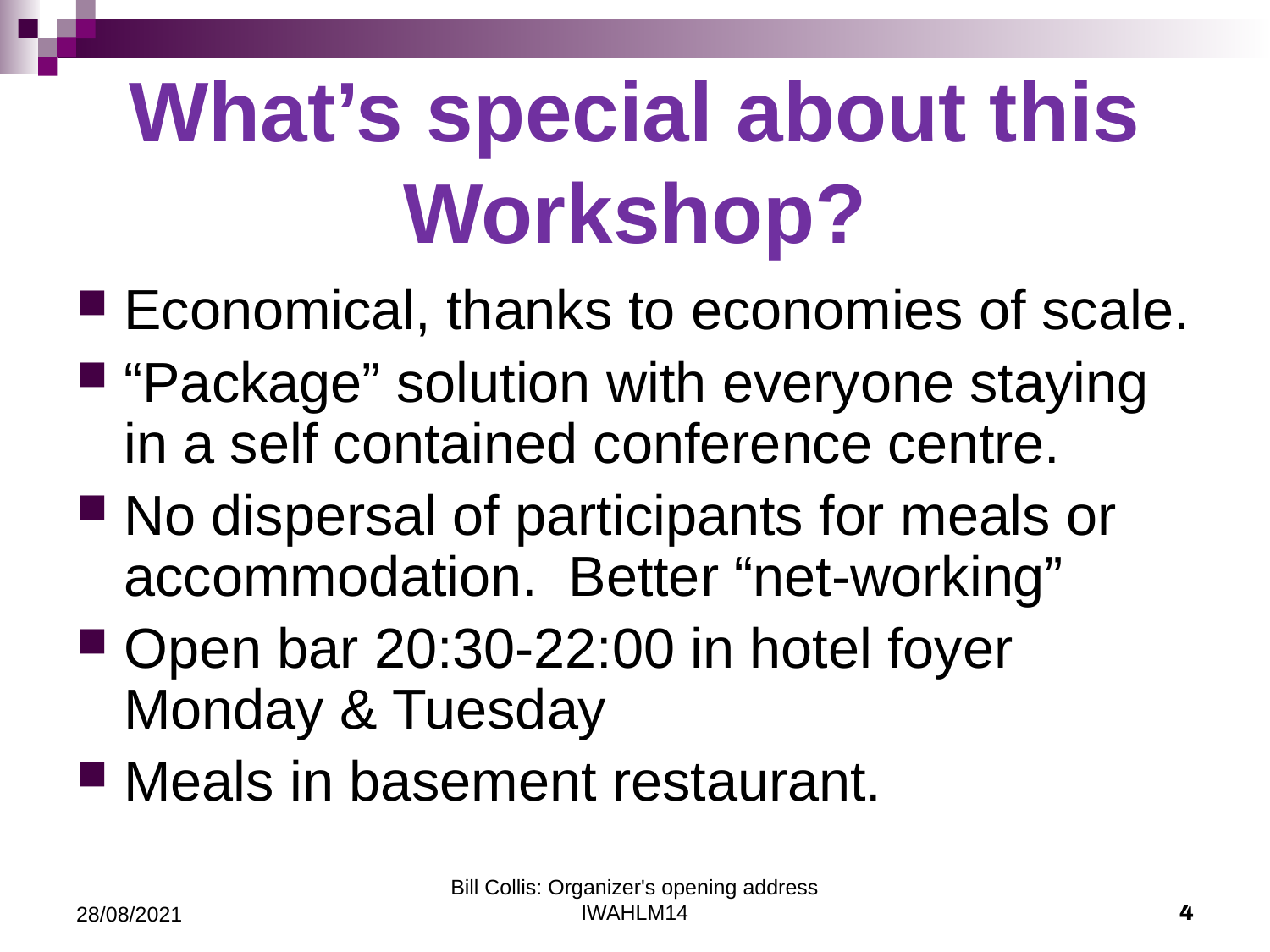

# What’s special about this Workshop?
Economical, thanks to economies of scale.
“Package” solution with everyone staying in a self contained conference centre.
No dispersal of participants for meals or accommodation.  Better “net-working”
Open bar 20:30-22:00 in hotel foyer Monday & Tuesday
Meals in basement restaurant.
28/08/2021
Bill Collis: Organizer's opening address IWAHLM14
4